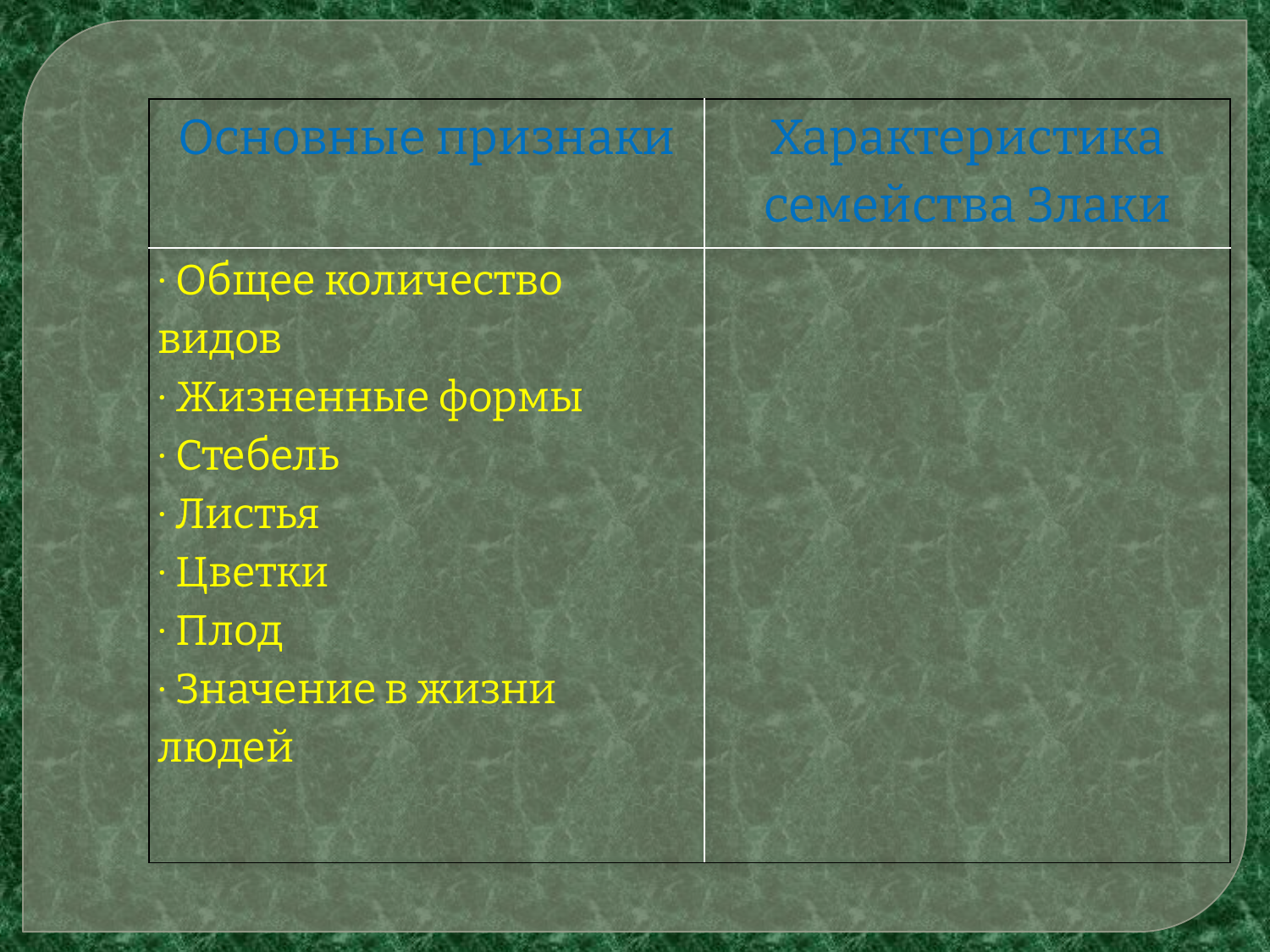

| Основные признаки | Характеристика семейства Злаки |
| --- | --- |
| · Общее количество видов · Жизненные формы · Стебель · Листья · Цветки · Плод · Значение в жизни людей |  |